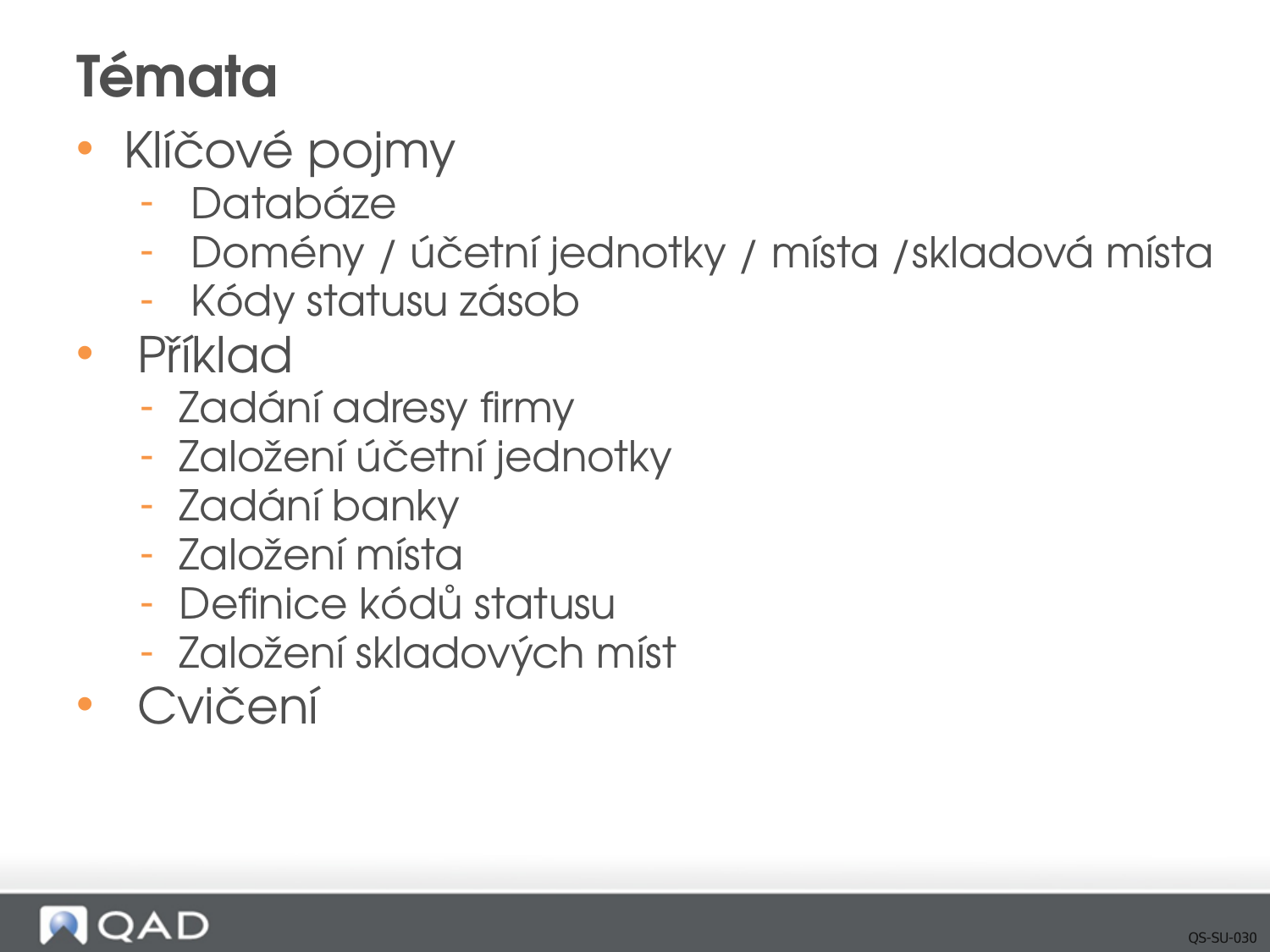

# Témata
Klíčové pojmy
 Databáze
 Domény / účetní jednotky / místa /skladová místa
 Kódy statusu zásob
 Příklad
Zadání adresy firmy
Založení účetní jednotky
Zadání banky
Založení místa
Definice kódů statusu
Založení skladových míst
 Cvičení

QS-SU-030